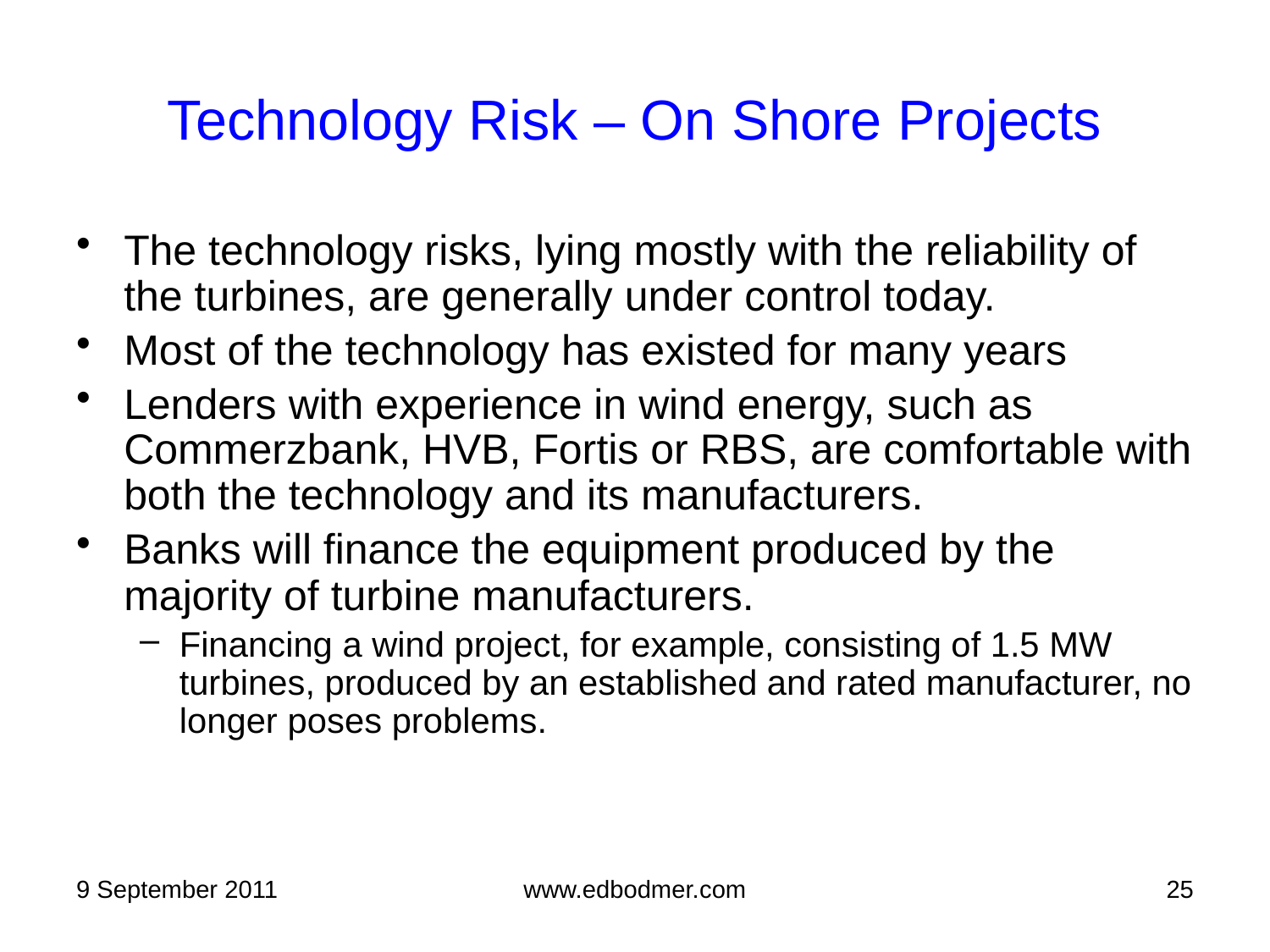

Technology Risk – On Shore Projects
The technology risks, lying mostly with the reliability of the turbines, are generally under control today.
Most of the technology has existed for many years
Lenders with experience in wind energy, such as Commerzbank, HVB, Fortis or RBS, are comfortable with both the technology and its manufacturers.
Banks will finance the equipment produced by the majority of turbine manufacturers.
Financing a wind project, for example, consisting of 1.5 MW turbines, produced by an established and rated manufacturer, no longer poses problems.
9 September 2011
www.edbodmer.com
25